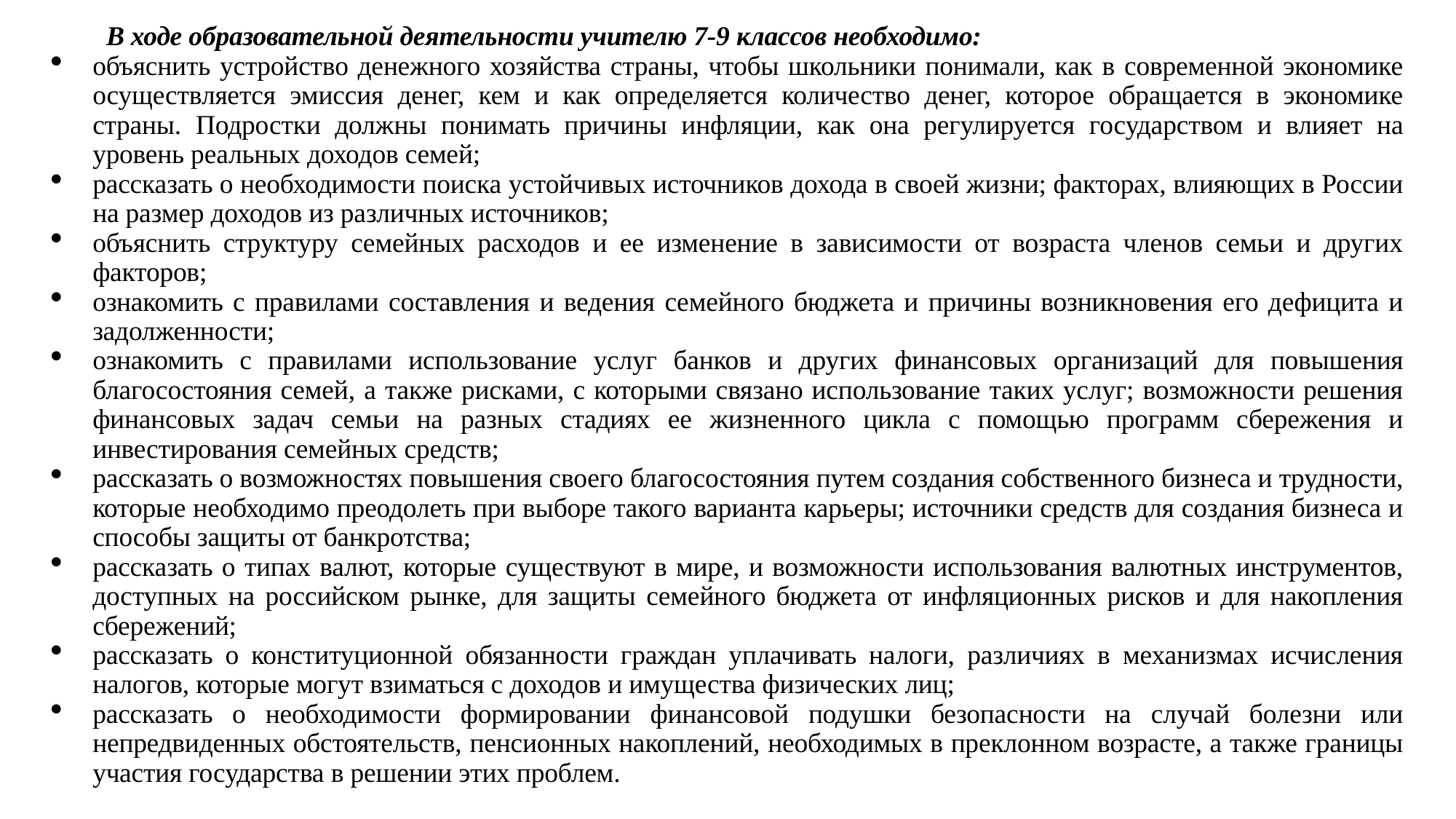

В ходе образовательной деятельности учителю 7-9 классов необходимо:
объяснить устройство денежного хозяйства страны, чтобы школьники понимали, как в современной экономике осуществляется эмиссия денег, кем и как определяется количество денег, которое обращается в экономике страны. Подростки должны понимать причины инфляции, как она регулируется государством и влияет на уровень реальных доходов семей;
рассказать о необходимости поиска устойчивых источников дохода в своей жизни; факторах, влияющих в России на размер доходов из различных источников;
объяснить структуру семейных расходов и ее изменение в зависимости от возраста членов семьи и других факторов;
ознакомить с правилами составления и ведения семейного бюджета и причины возникновения его дефицита и задолженности;
ознакомить с правилами использование услуг банков и других финансовых организаций для повышения благосостояния семей, а также рисками, с которыми связано использование таких услуг; возможности решения финансовых задач семьи на разных стадиях ее жизненного цикла с помощью программ сбережения и инвестирования семейных средств;
рассказать о возможностях повышения своего благосостояния путем создания собственного бизнеса и трудности, которые необходимо преодолеть при выборе такого варианта карьеры; источники средств для создания бизнеса и способы защиты от банкротства;
рассказать о типах валют, которые существуют в мире, и возможности использования валютных инструментов, доступных на российском рынке, для защиты семейного бюджета от инфляционных рисков и для накопления сбережений;
рассказать о конституционной обязанности граждан уплачивать налоги, различиях в механизмах исчисления налогов, которые могут взиматься с доходов и имущества физических лиц;
рассказать о необходимости формировании финансовой подушки безопасности на случай болезни или непредвиденных обстоятельств, пенсионных накоплений, необходимых в преклонном возрасте, а также границы участия государства в решении этих проблем.